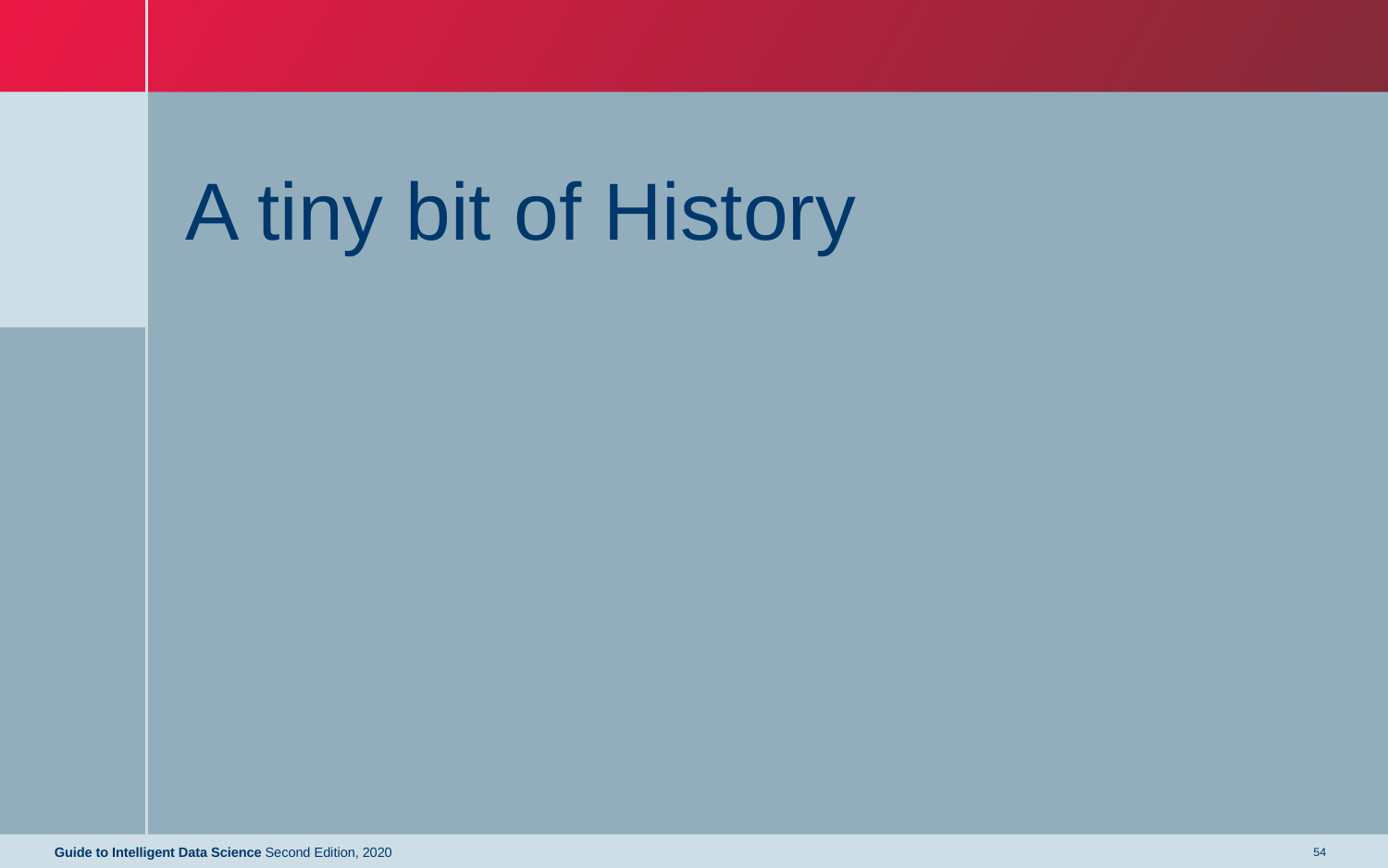

# A tiny bit of History
Guide to Intelligent Data Science Second Edition, 2020
54